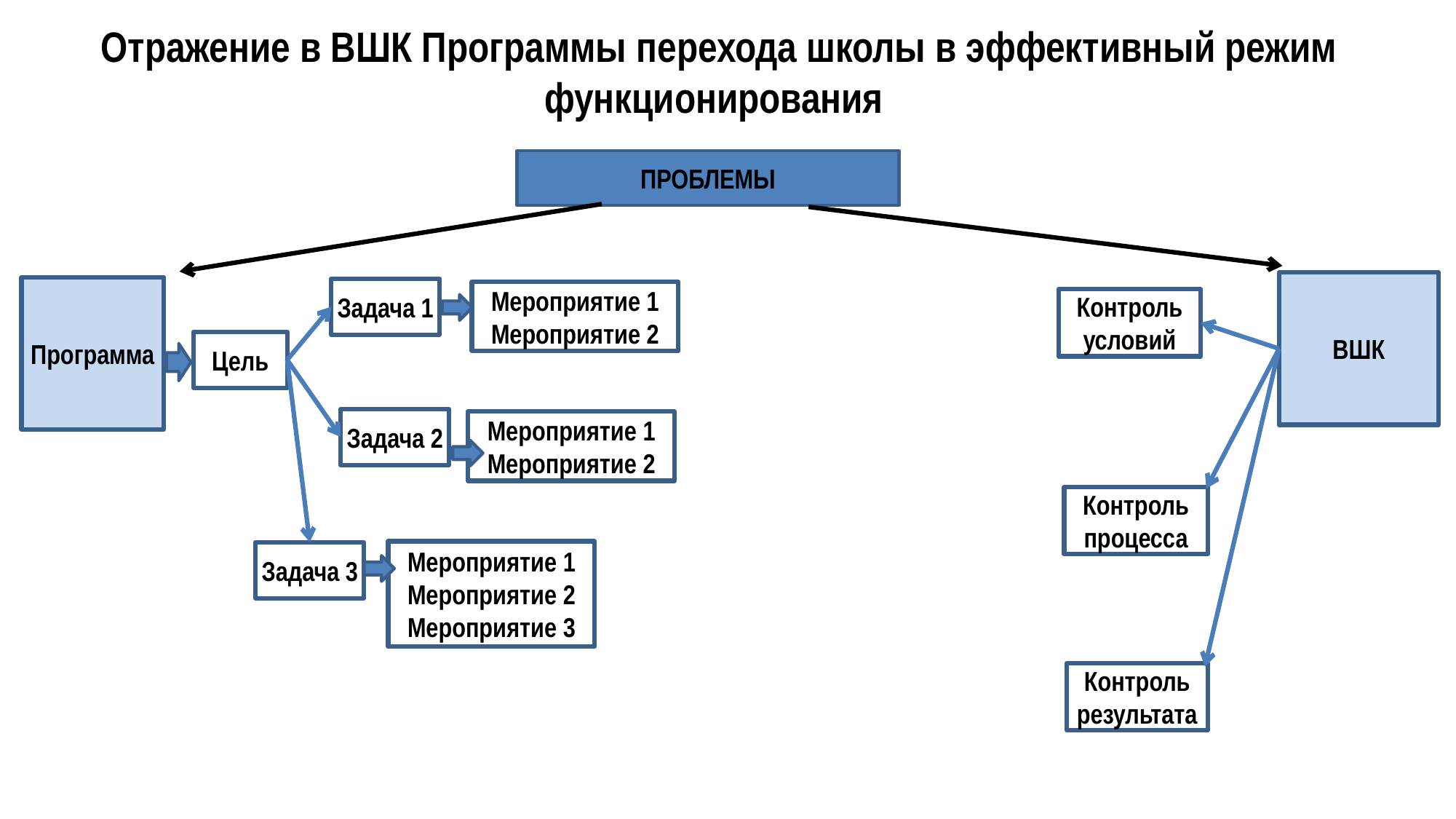

# Отражение в ВШК Программы перехода школы в эффективный режим функционирования
ПРОБЛЕМЫ
ВШК
Программа
Задача 1
Мероприятие 1
Мероприятие 2
Контроль условий

Цель

Задача 2
Мероприятие 1
Мероприятие 2

Контроль процесса
Мероприятие 1
Мероприятие 2
Мероприятие 3
Задача 3

Контроль результата